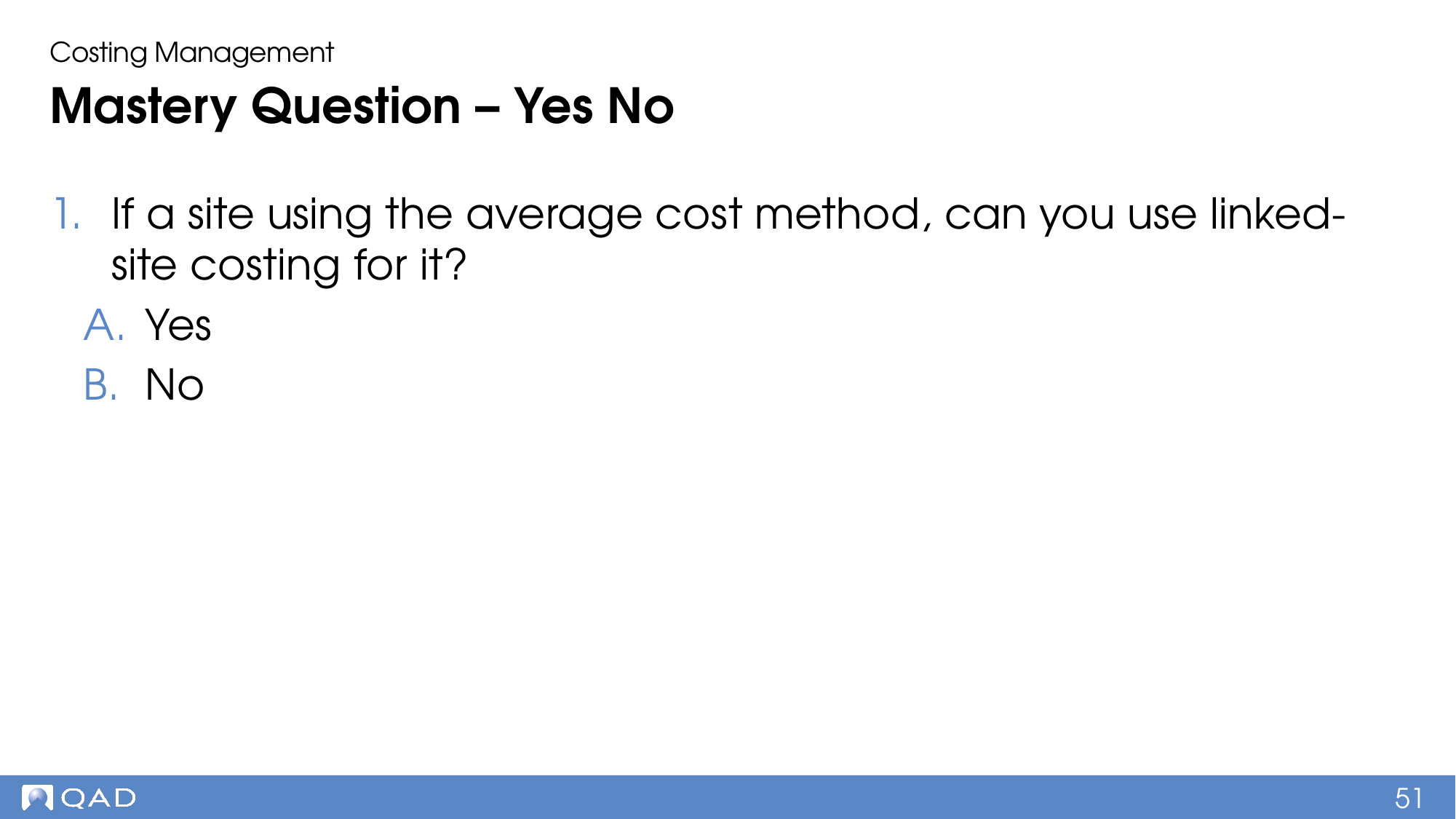

Costing Management
# Mastery Question – Yes No
If a site using the average cost method, can you use linked-site costing for it?
Yes
No
51